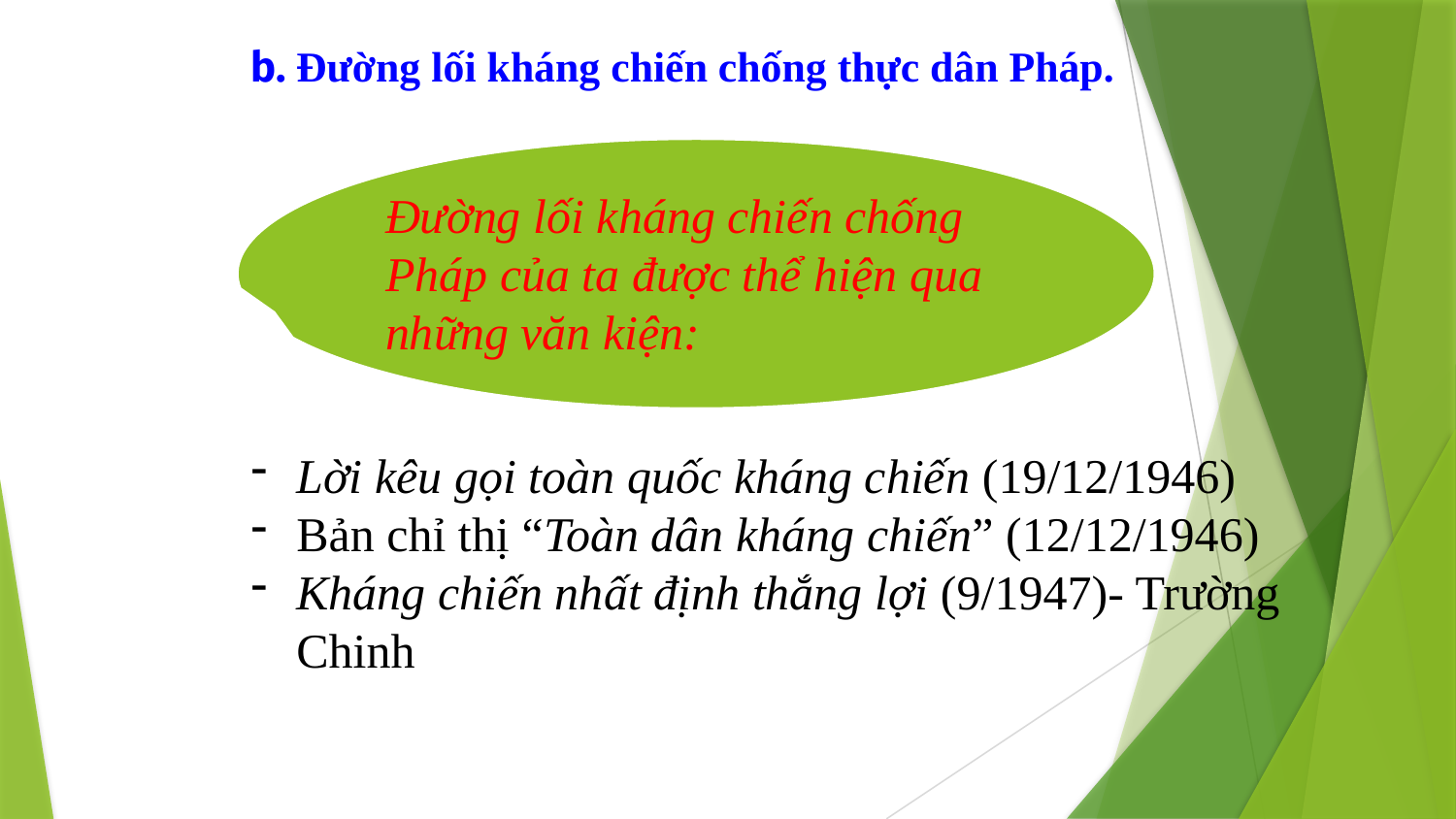

# b. Đường lối kháng chiến chống thực dân Pháp.
Đường lối kháng chiến chống Pháp của ta được thể hiện qua những văn kiện:
Lời kêu gọi toàn quốc kháng chiến (19/12/1946)
Bản chỉ thị “Toàn dân kháng chiến” (12/12/1946)
Kháng chiến nhất định thắng lợi (9/1947)- Trường Chinh